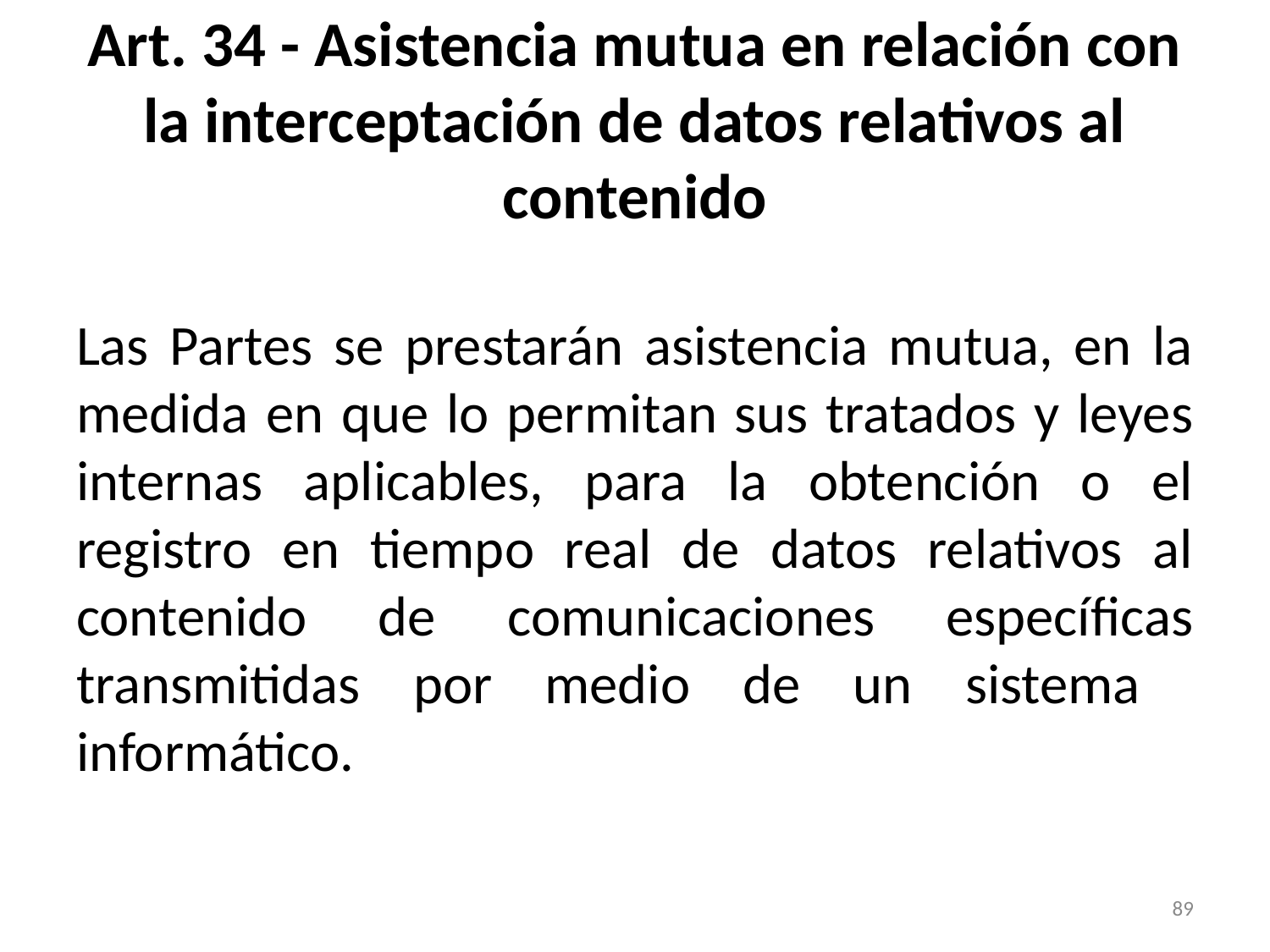

# Art. 34 - Asistencia mutua en relación con la interceptación de datos relativos al contenido
Las Partes se prestarán asistencia mutua, en la medida en que lo permitan sus tratados y leyes internas aplicables, para la obtención o el registro en tiempo real de datos relativos al contenido de comunicaciones específicas transmitidas por medio de un sistema  informático.
89